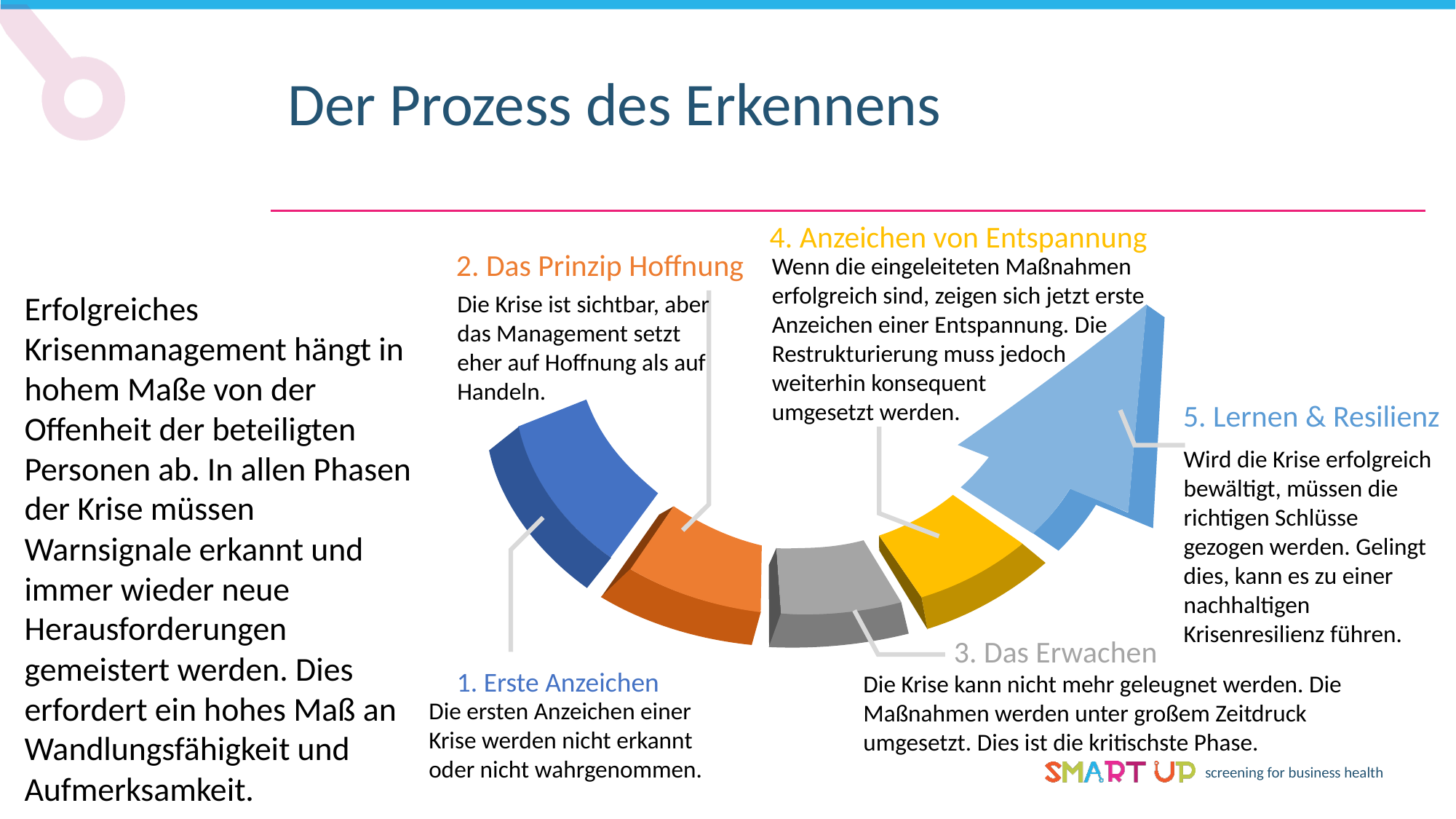

s
Der Prozess des Erkennens
4. Anzeichen von Entspannung
2. Das Prinzip Hoffnung
Wenn die eingeleiteten Maßnahmen erfolgreich sind, zeigen sich jetzt erste Anzeichen einer Entspannung. Die Restrukturierung muss jedoch weiterhin konsequent
umgesetzt werden.
Erfolgreiches Krisenmanagement hängt in hohem Maße von der Offenheit der beteiligten Personen ab. In allen Phasen der Krise müssen Warnsignale erkannt und immer wieder neue Herausforderungen gemeistert werden. Dies erfordert ein hohes Maß an Wandlungsfähigkeit und Aufmerksamkeit.
Die Krise ist sichtbar, aber das Management setzt eher auf Hoffnung als auf Handeln.

5. Lernen & Resilienz

Wird die Krise erfolgreich bewältigt, müssen die richtigen Schlüsse gezogen werden. Gelingt dies, kann es zu einer nachhaltigen Krisenresilienz führen.

3. Das Erwachen
1. Erste Anzeichen
Die Krise kann nicht mehr geleugnet werden. Die Maßnahmen werden unter großem Zeitdruck umgesetzt. Dies ist die kritischste Phase.
Die ersten Anzeichen einer Krise werden nicht erkannt oder nicht wahrgenommen.